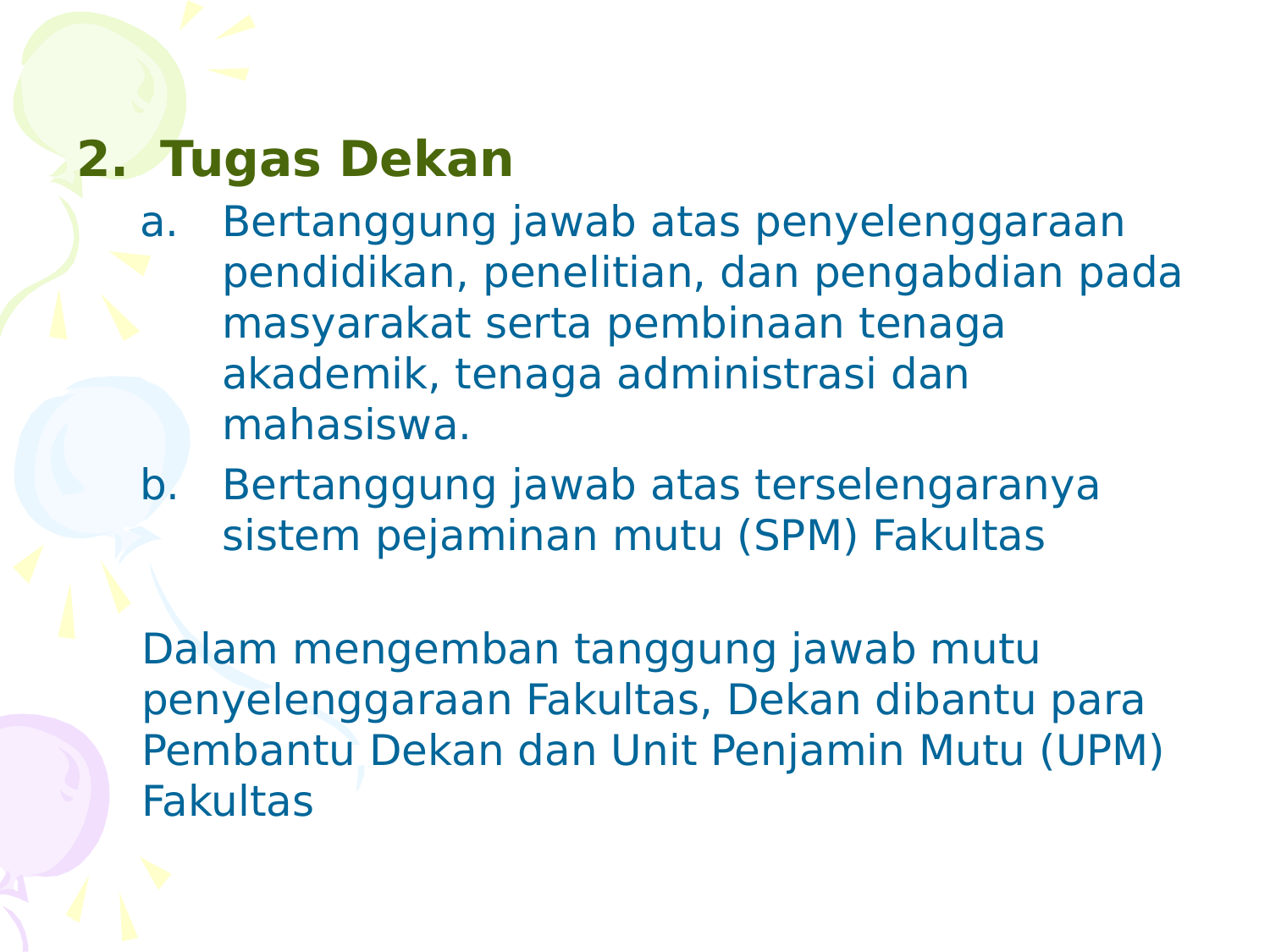

Tugas Dekan
Bertanggung jawab atas penyelenggaraan pendidikan, penelitian, dan pengabdian pada masyarakat serta pembinaan tenaga akademik, tenaga administrasi dan mahasiswa.
Bertanggung jawab atas terselengaranya sistem pejaminan mutu (SPM) Fakultas
Dalam mengemban tanggung jawab mutu penyelenggaraan Fakultas, Dekan dibantu para Pembantu Dekan dan Unit Penjamin Mutu (UPM) Fakultas